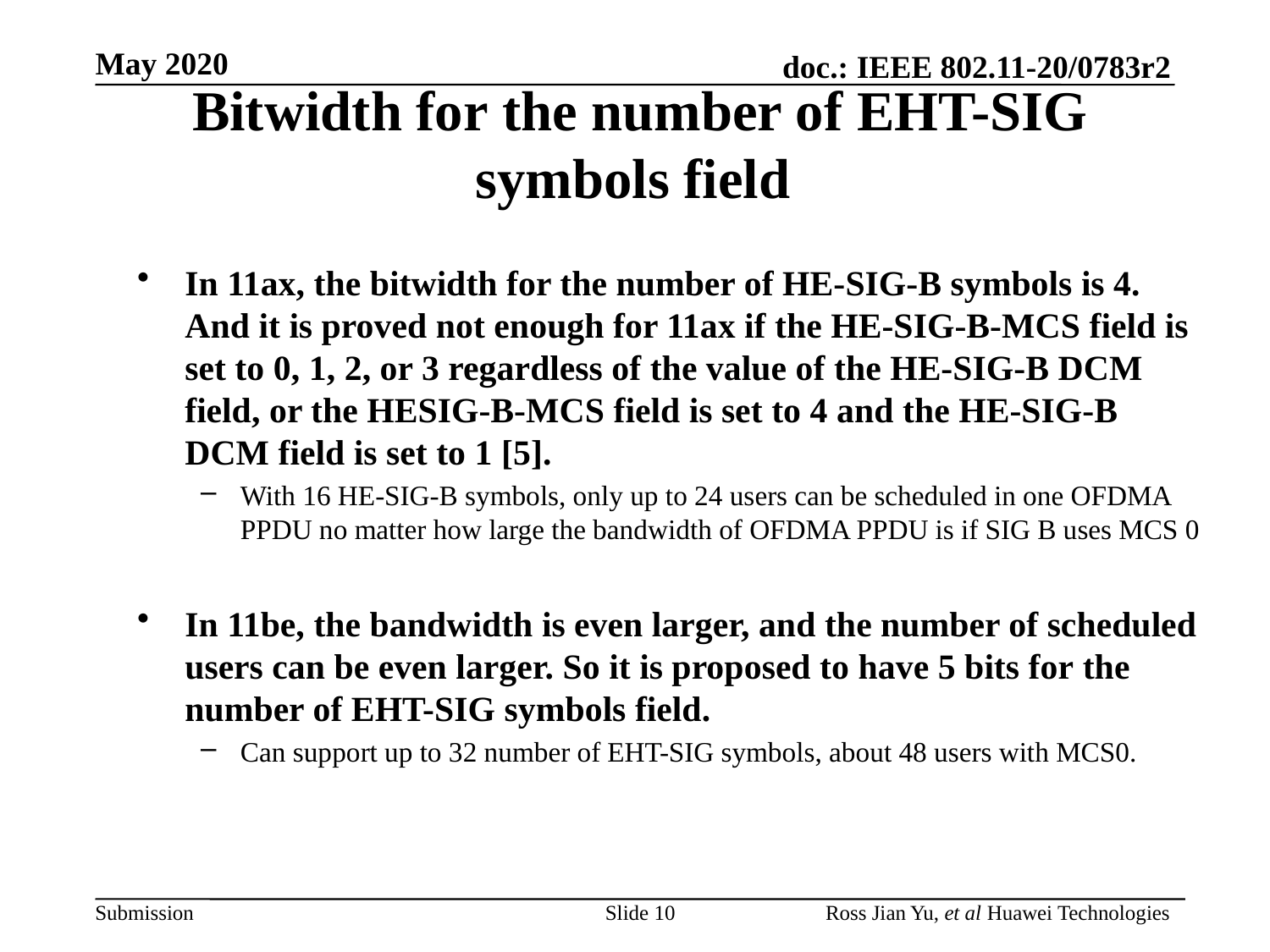

# Bitwidth for the number of EHT-SIG symbols field
In 11ax, the bitwidth for the number of HE-SIG-B symbols is 4. And it is proved not enough for 11ax if the HE-SIG-B-MCS field is set to 0, 1, 2, or 3 regardless of the value of the HE-SIG-B DCM field, or the HESIG-B-MCS field is set to 4 and the HE-SIG-B DCM field is set to 1 [5].
With 16 HE-SIG-B symbols, only up to 24 users can be scheduled in one OFDMA PPDU no matter how large the bandwidth of OFDMA PPDU is if SIG B uses MCS 0

In 11be, the bandwidth is even larger, and the number of scheduled users can be even larger. So it is proposed to have 5 bits for the number of EHT-SIG symbols field.
Can support up to 32 number of EHT-SIG symbols, about 48 users with MCS0.
Slide 10